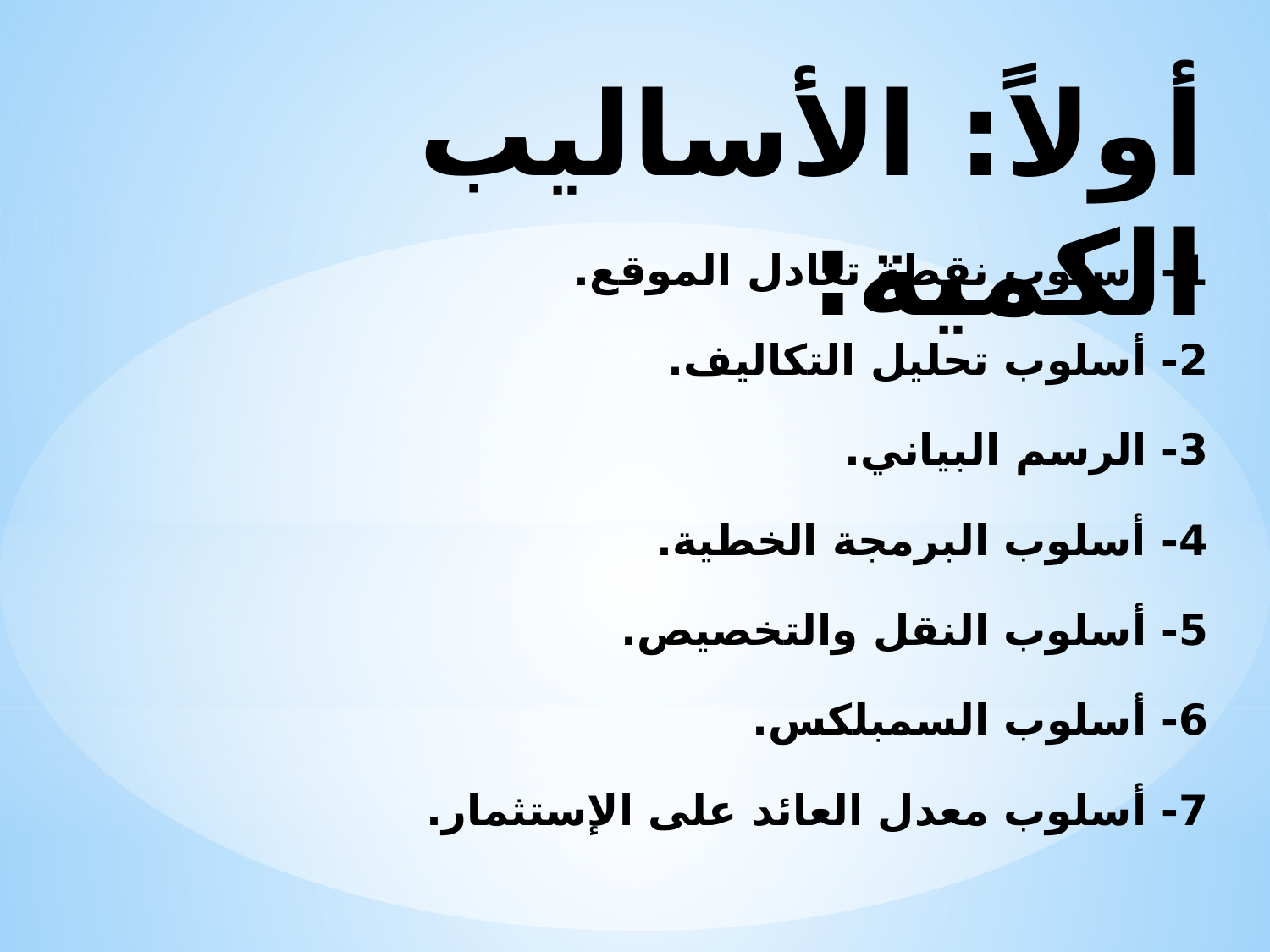

# أولاً: الأساليب الكمية:
1- أسلوب نقطة تعادل الموقع.
2- أسلوب تحليل التكاليف.
3- الرسم البياني.
4- أسلوب البرمجة الخطية.
5- أسلوب النقل والتخصيص.
6- أسلوب السمبلكس.
7- أسلوب معدل العائد على الإستثمار.